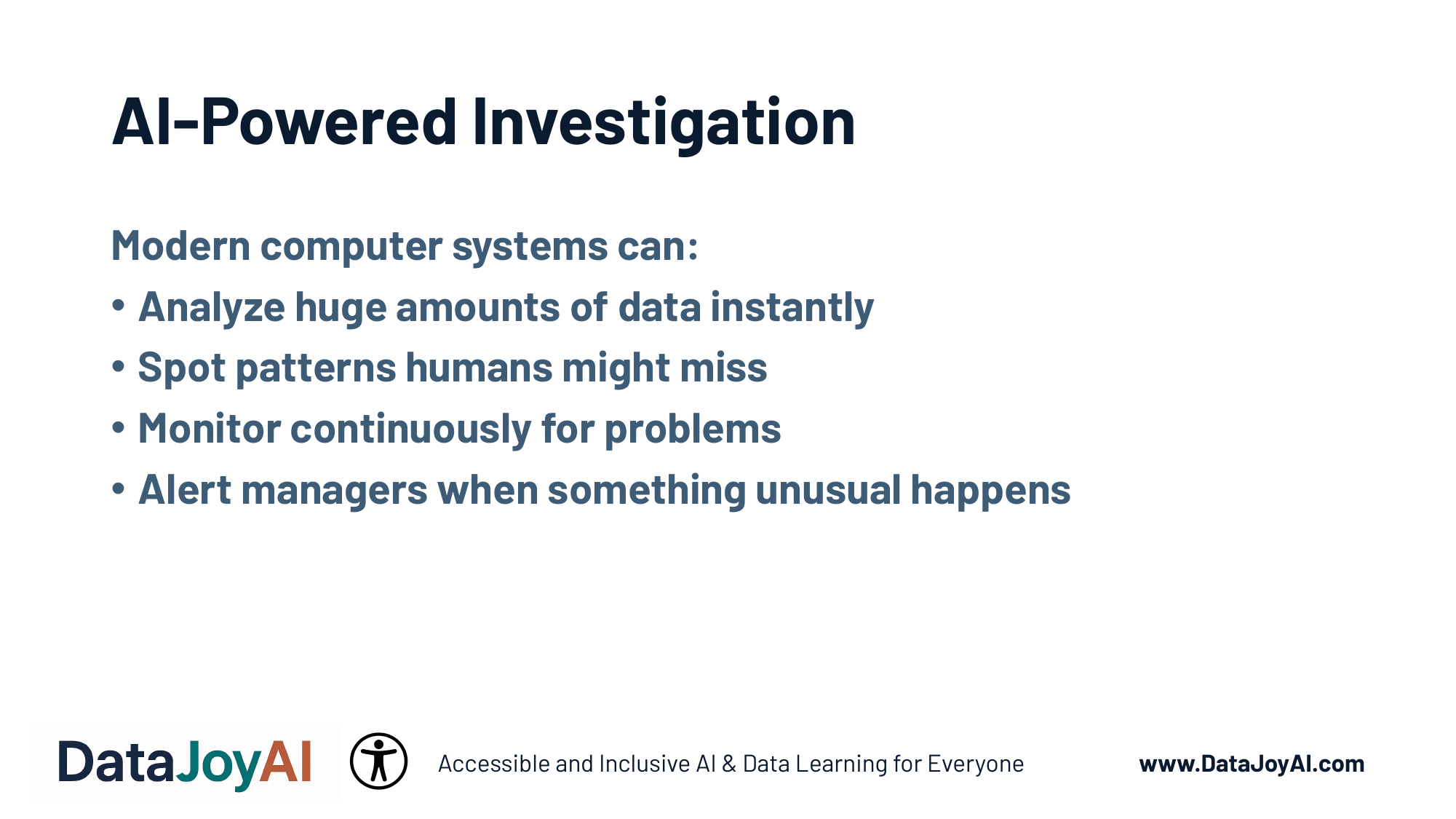

# AI-Powered Investigation
Modern computer systems can:
Analyze huge amounts of data instantly
Spot patterns humans might miss
Monitor continuously for problems
Alert managers when something unusual happens